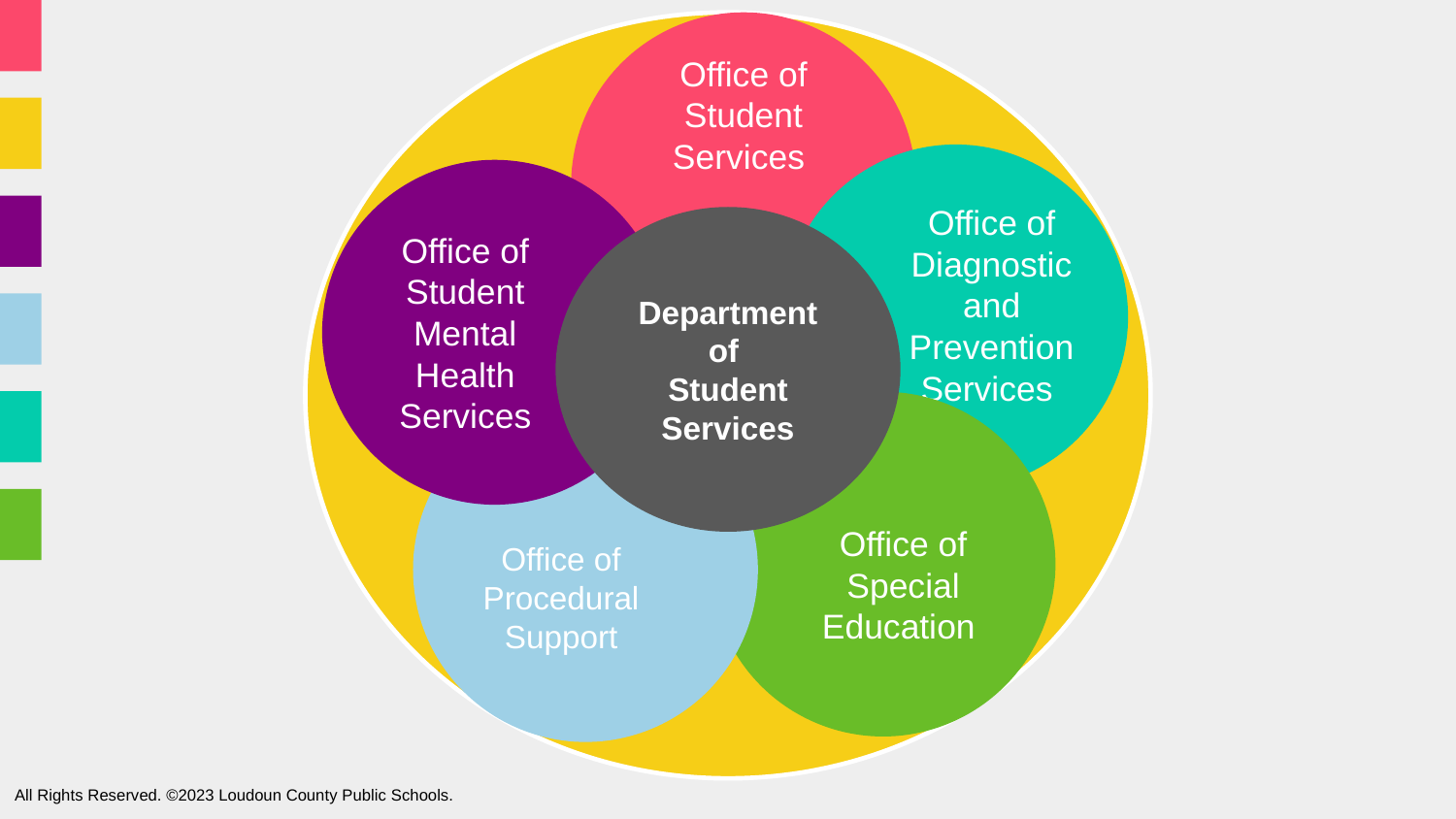

Office of Student Services

Office of Diagnostic and Prevention Services

Office of Student Mental Health Services
Department of
Student Services

Office of Special Education

Office of Procedural Support